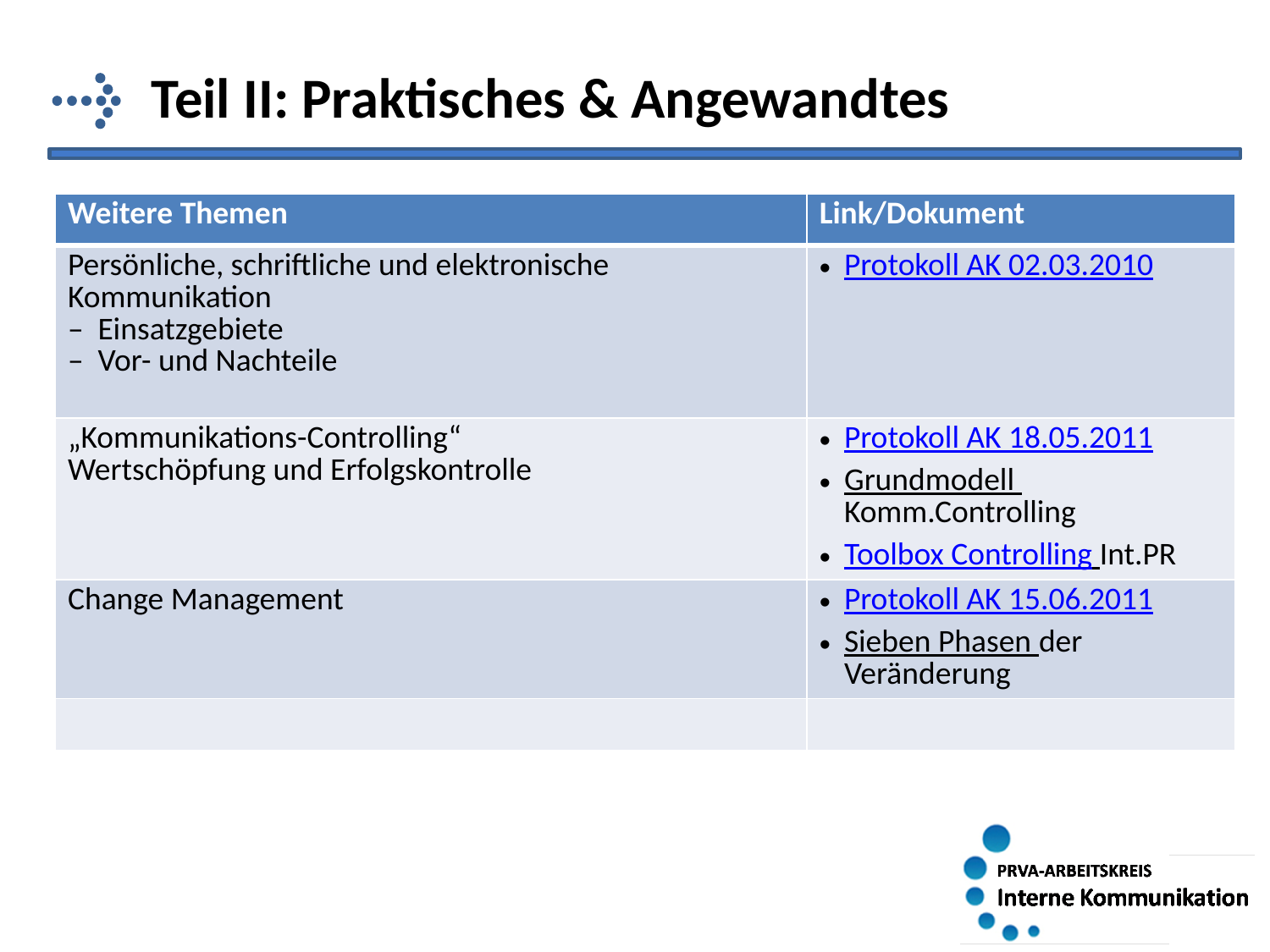

# Teil II: Praktisches & Angewandtes
| Weitere Themen | Link/Dokument |
| --- | --- |
| Persönliche, schriftliche und elektronische Kommunikation – Einsatzgebiete – Vor- und Nachteile | Protokoll AK 02.03.2010 |
| „Kommunikations-Controlling“ Wertschöpfung und Erfolgskontrolle | Protokoll AK 18.05.2011 Grundmodell Komm.Controlling Toolbox Controlling Int.PR |
| Change Management | Protokoll AK 15.06.2011 Sieben Phasen der Veränderung |
|  |  |